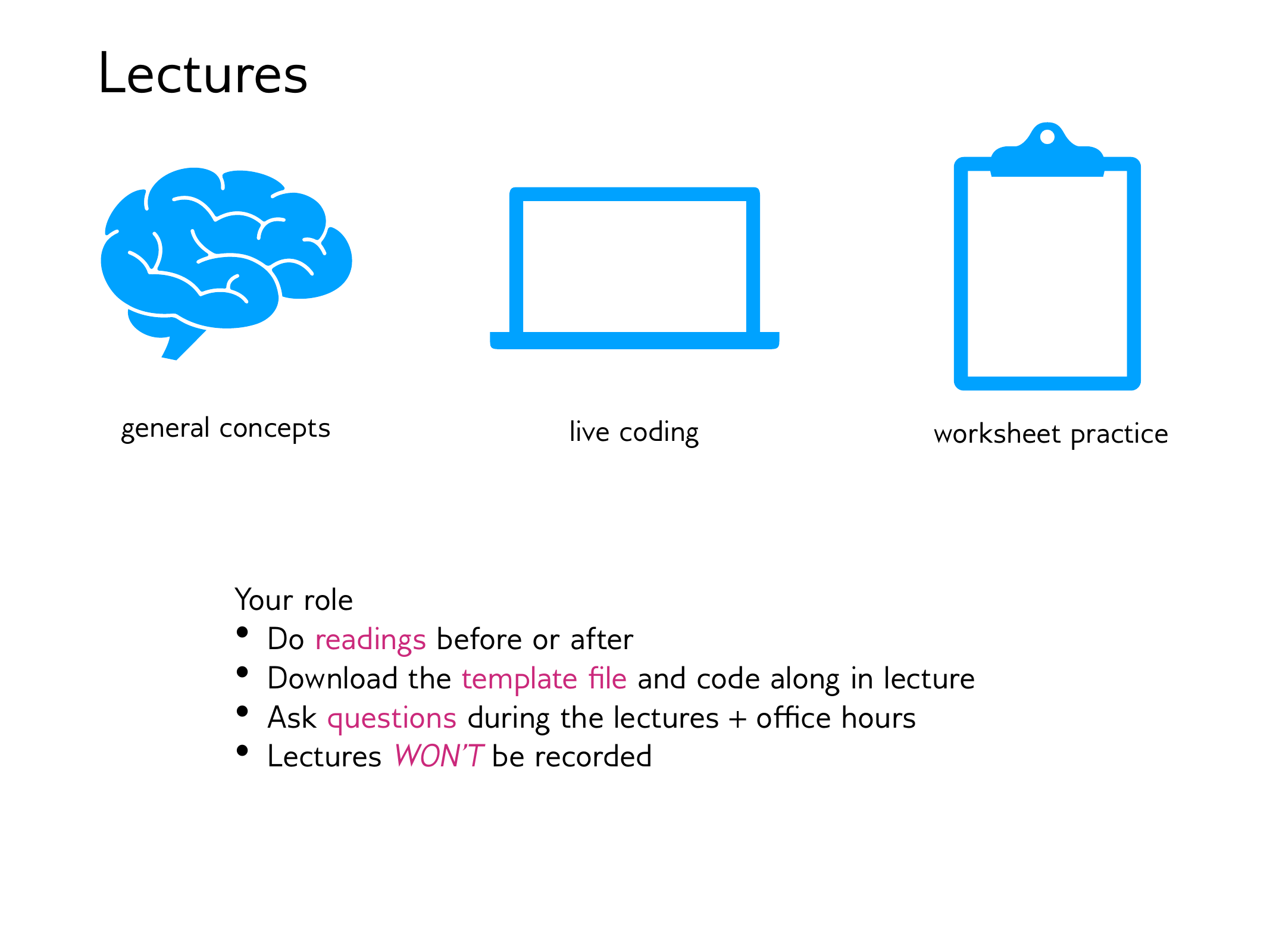

Lectures

general concepts
live coding
worksheet practice
Your role
Do readings before or after
Download the template file and code along in lecture
Ask questions during the lectures + office hours
Lectures WON’T be recorded